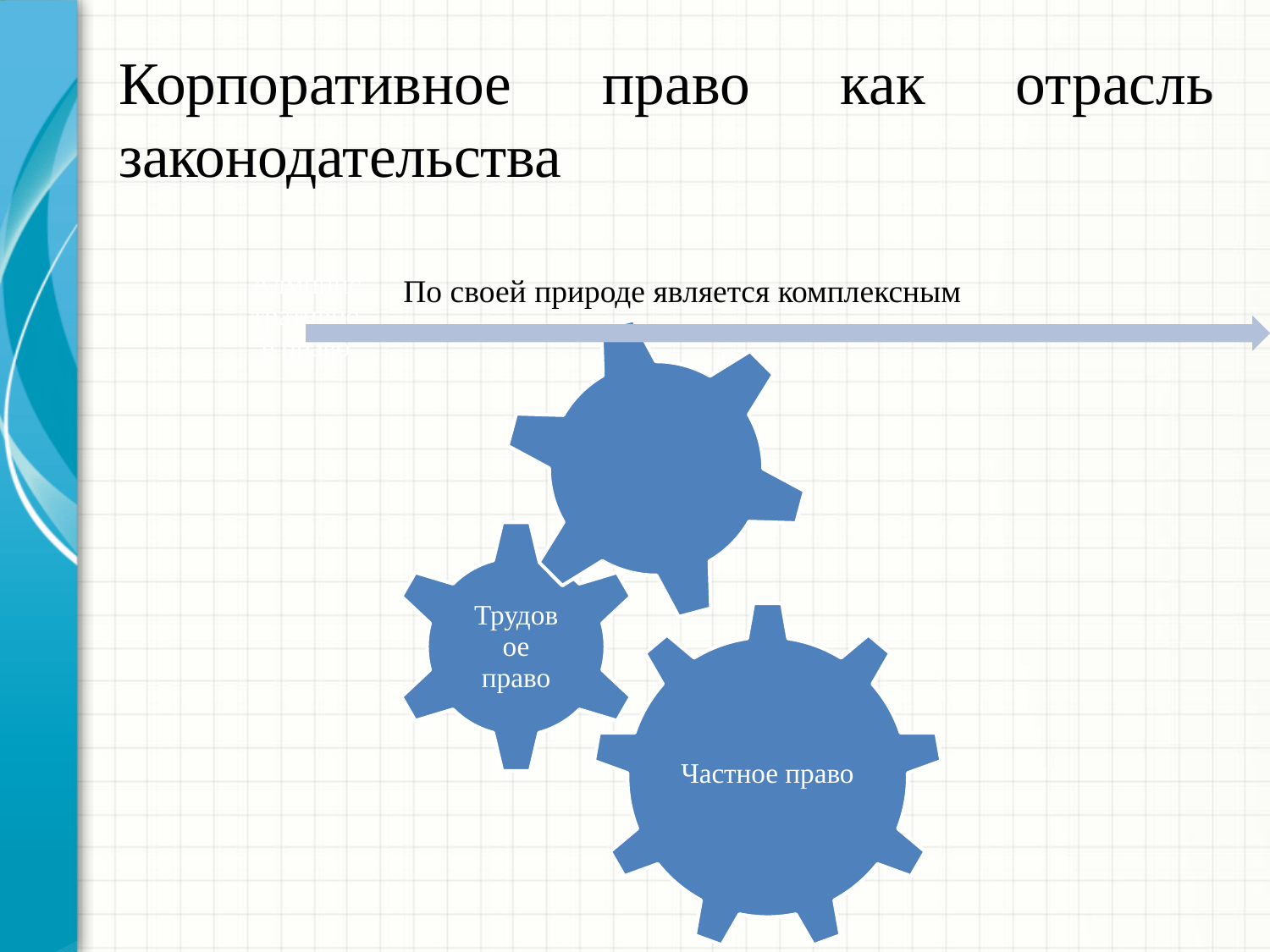

# Корпоративное право как отрасль законодательства
По своей природе является комплексным
Частное право
Трудовое право
Административное право